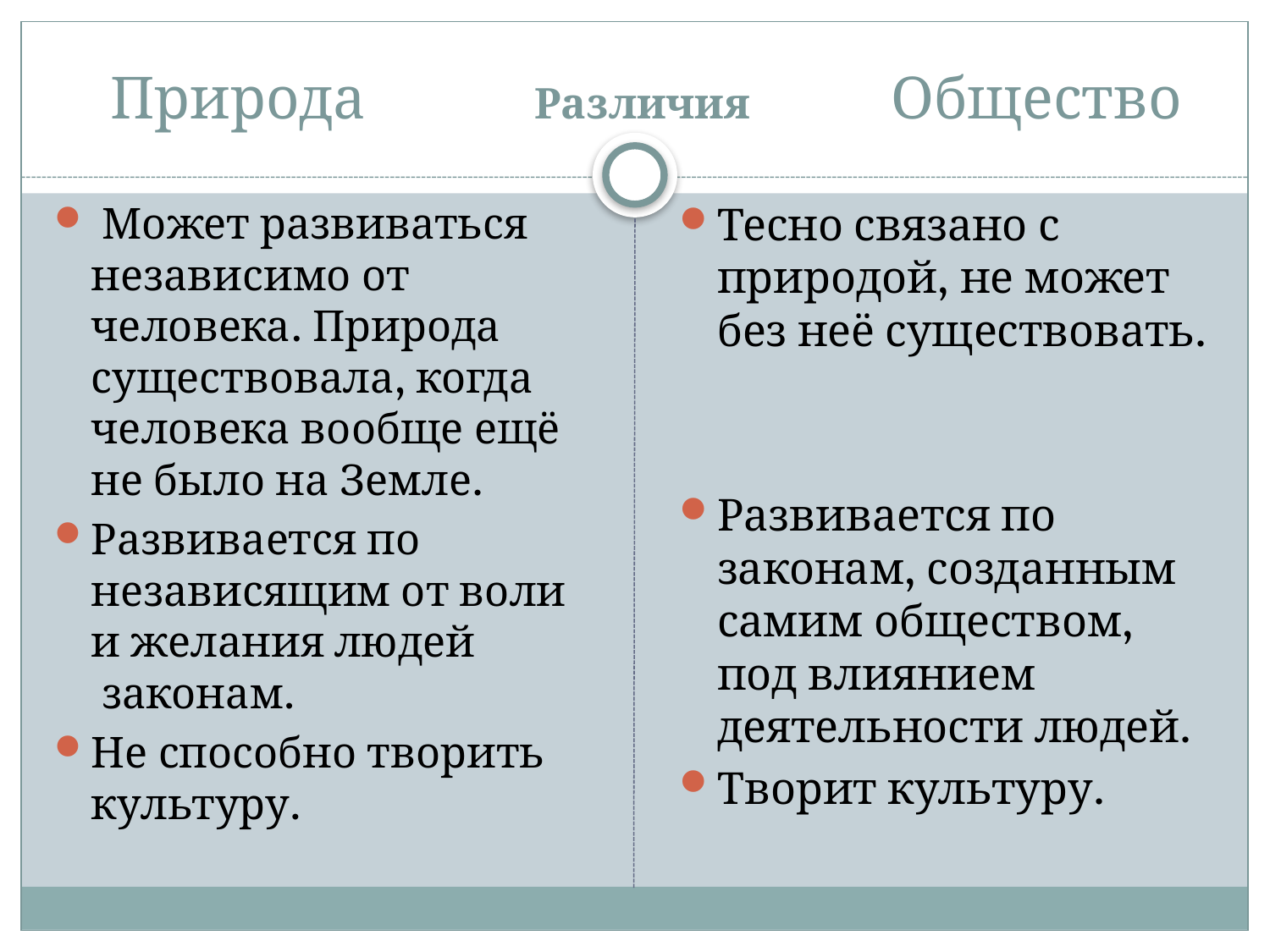

# Природа            Различия             Общество
 Может развиваться независимо от человека. Природа существовала, когда человека вообще ещё не было на Земле.
Развивается по независящим от воли и желания людей  законам.
Не способно творить культуру.
Тесно связано с природой, не может без неё существовать.

Развивается по законам, созданным самим обществом, под влиянием деятельности людей.
Творит культуру.